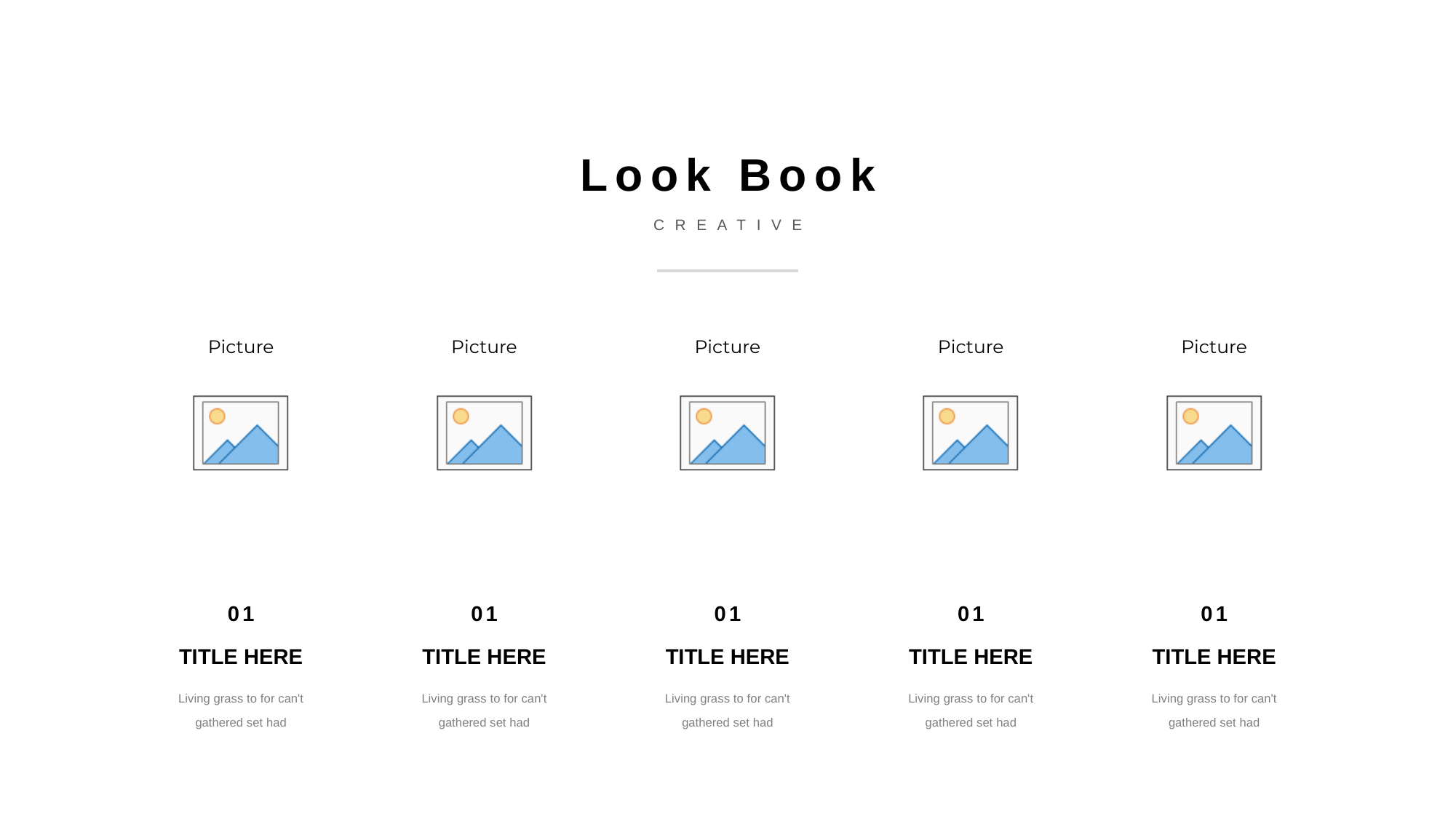

Look Book
CREATIVE

01
TITLE HERE
Living grass to for can't gathered set had
01
TITLE HERE
Living grass to for can't gathered set had
01
TITLE HERE
Living grass to for can't gathered set had
01
TITLE HERE
Living grass to for can't gathered set had
01
TITLE HERE
Living grass to for can't gathered set had